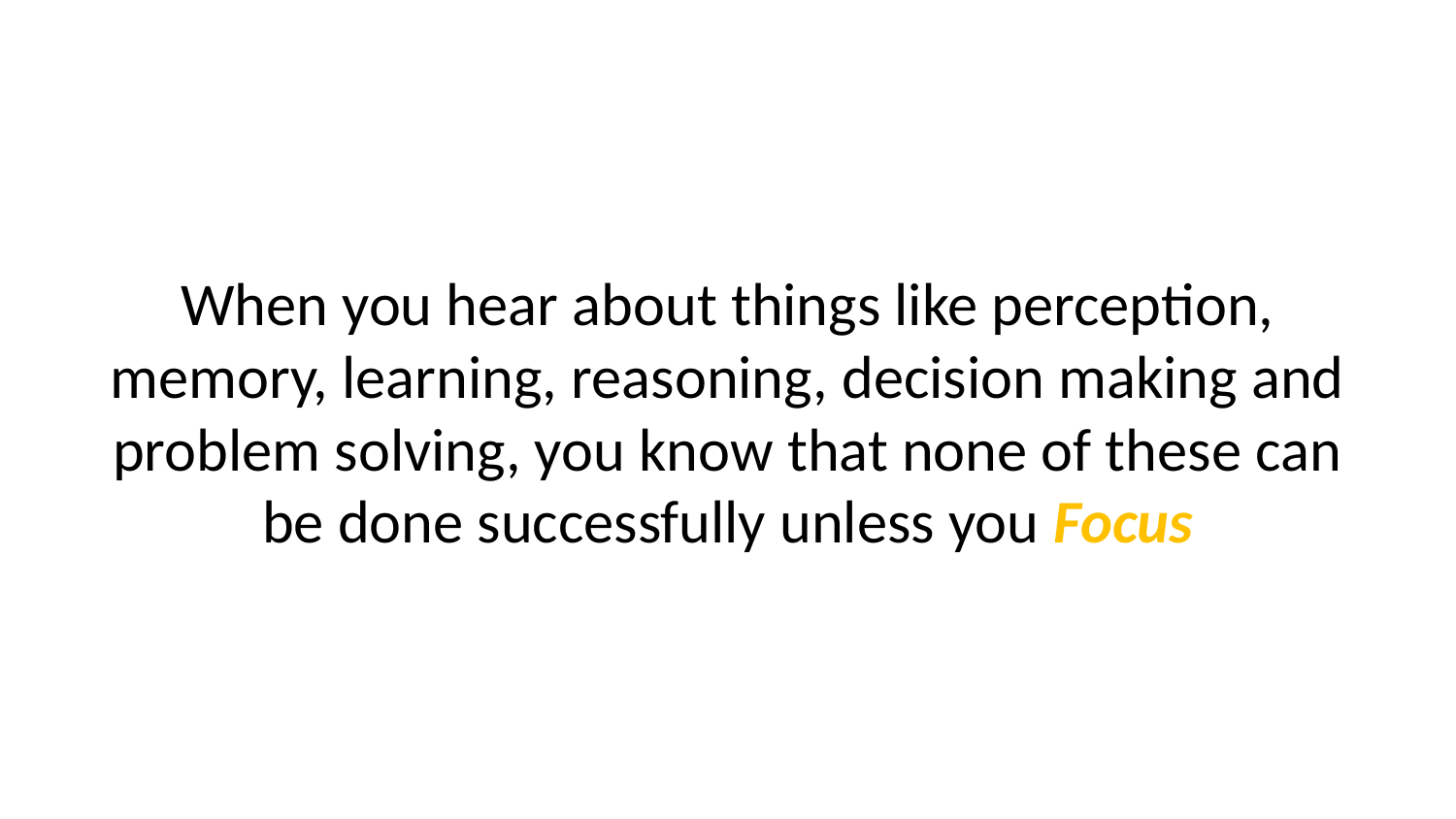

When you hear about things like perception, memory, learning, reasoning, decision making and problem solving, you know that none of these can be done successfully unless you Focus